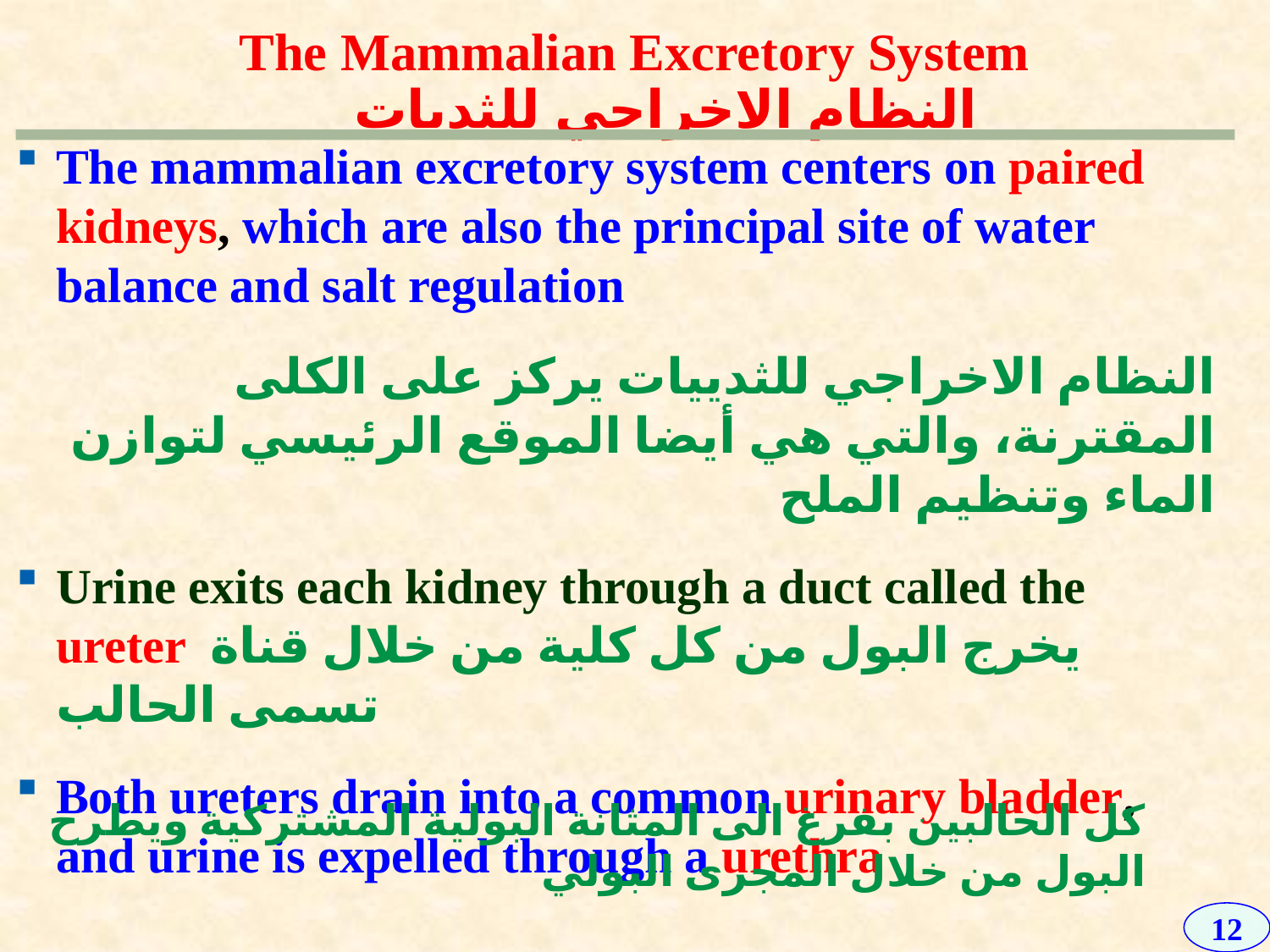

# The Mammalian Excretory System النظام الاخراجي للثديات
The mammalian excretory system centers on paired kidneys, which are also the principal site of water balance and salt regulation
النظام الاخراجي للثدييات يركز على الكلى المقترنة، والتي هي أيضا الموقع الرئيسي لتوازن الماء وتنظيم الملح
Urine exits each kidney through a duct called the ureter  يخرج البول من كل كلية من خلال قناة تسمى الحالب
Both ureters drain into a common urinary bladder, and urine is expelled through a urethra

كل الحالبين بفرغ الى المثانة البولية المشتركية ويطرح البول من خلال المجرى البولي
12